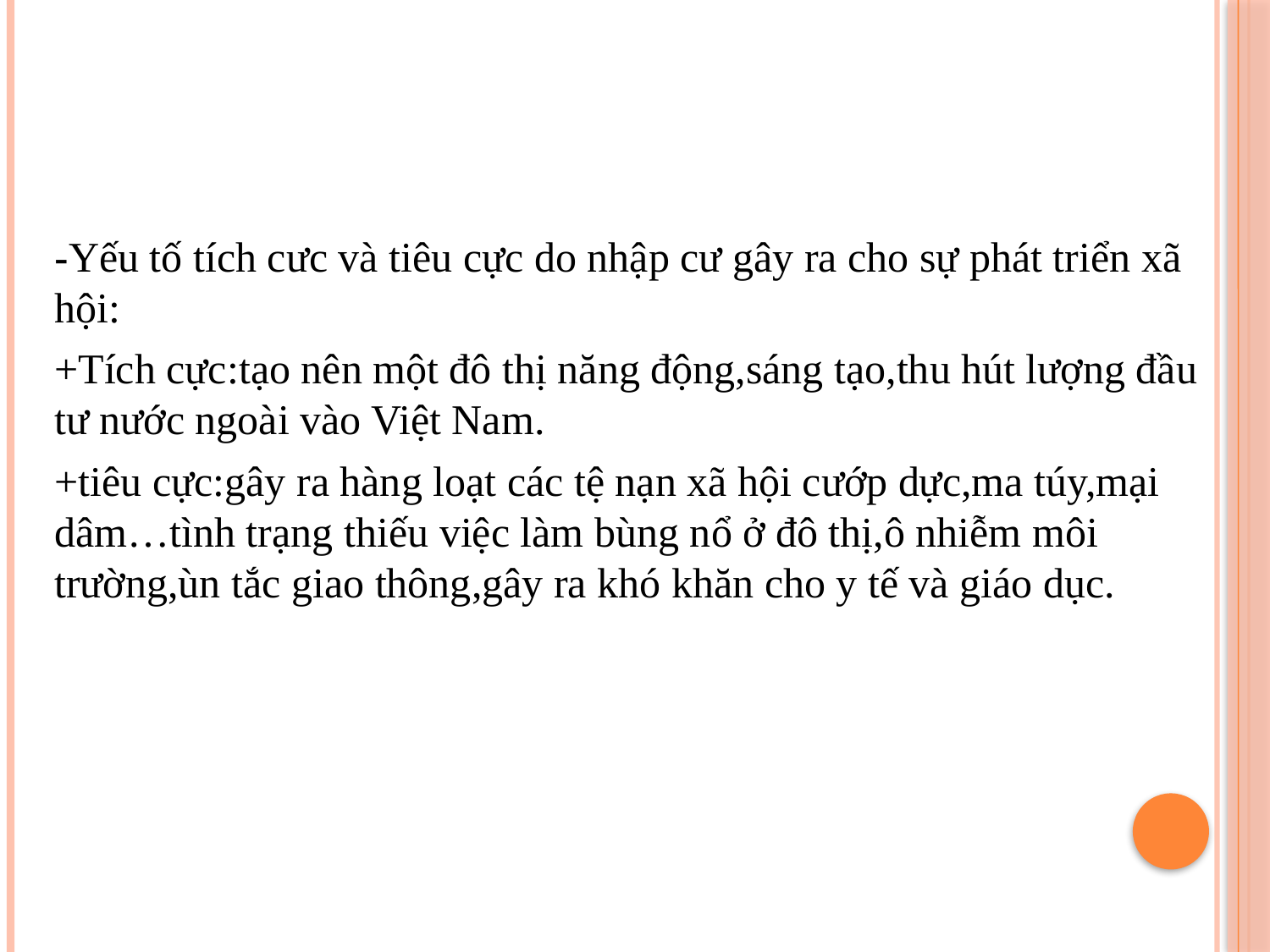

#

-Yếu tố tích cưc và tiêu cực do nhập cư gây ra cho sự phát triển xã hội:
+Tích cực:tạo nên một đô thị năng động,sáng tạo,thu hút lượng đầu tư nước ngoài vào Việt Nam.
+tiêu cực:gây ra hàng loạt các tệ nạn xã hội cướp dực,ma túy,mại dâm…tình trạng thiếu việc làm bùng nổ ở đô thị,ô nhiễm môi trường,ùn tắc giao thông,gây ra khó khăn cho y tế và giáo dục.